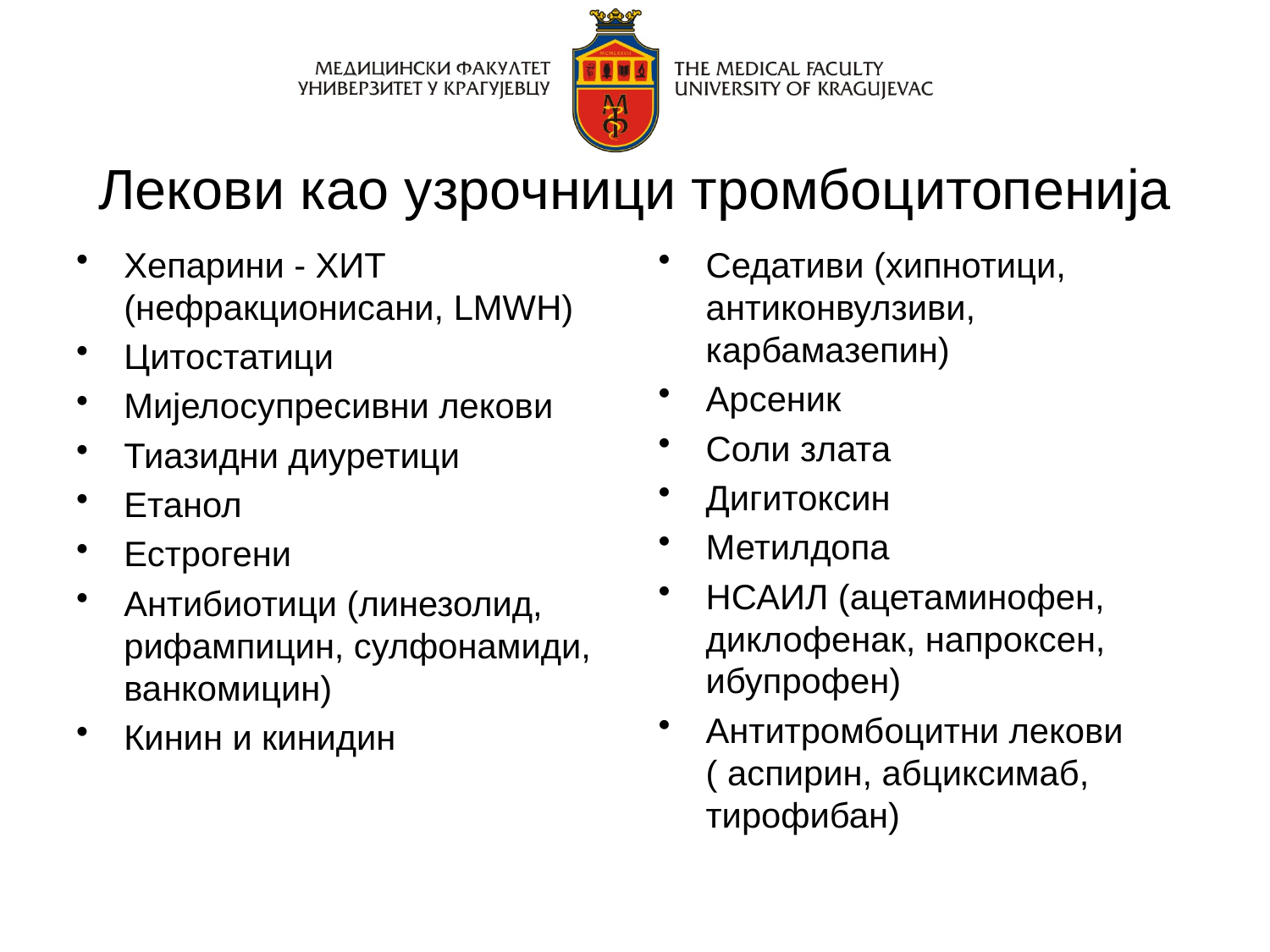

# Лекови као узрочници тромбоцитопенија
Хепарини - ХИТ (нефракционисани, LMWH)
Цитостатици
Мијелосупресивни лекови
Тиазидни диуретици
Етанол
Естрогени
Антибиотици (линезолид, рифампицин, сулфонамиди, ванкомицин)
Кинин и кинидин

Седативи (хипнотици, антиконвулзиви, карбамазепин)
Арсеник
Соли злата
Дигитоксин
Метилдопа
НСАИЛ (ацетаминофен, диклофенак, напроксен, ибупрофен)
Антитромбоцитни лекови ( аспирин, абциксимаб, тирофибан)